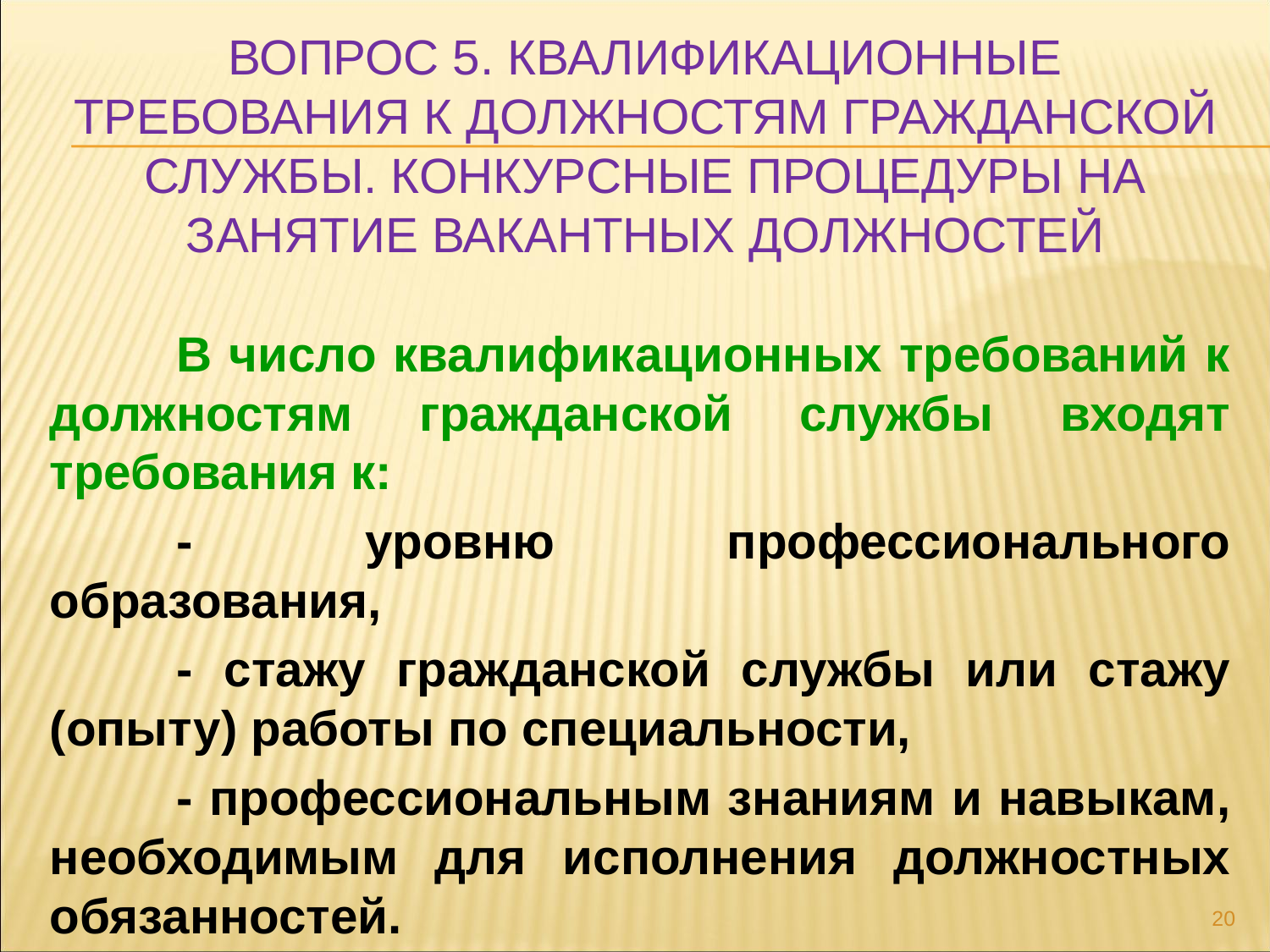

# ВОПРОС 5. КВАЛИФИКАЦИОННЫЕ ТРЕБОВАНИЯ К ДОЛЖНОСТЯМ ГРАЖДАНСКОЙ СЛУЖБЫ. КОНКУРСНЫЕ ПРОЦЕДУРЫ НА ЗАНЯТИЕ ВАКАНТНЫХ ДОЛЖНОСТЕЙ
	В число квалификационных требований к должностям гражданской службы входят требования к:
	- уровню профессионального образования,
	- стажу гражданской службы или стажу (опыту) работы по специальности,
	- профессиональным знаниям и навыкам, необходимым для исполнения должностных обязанностей.
20